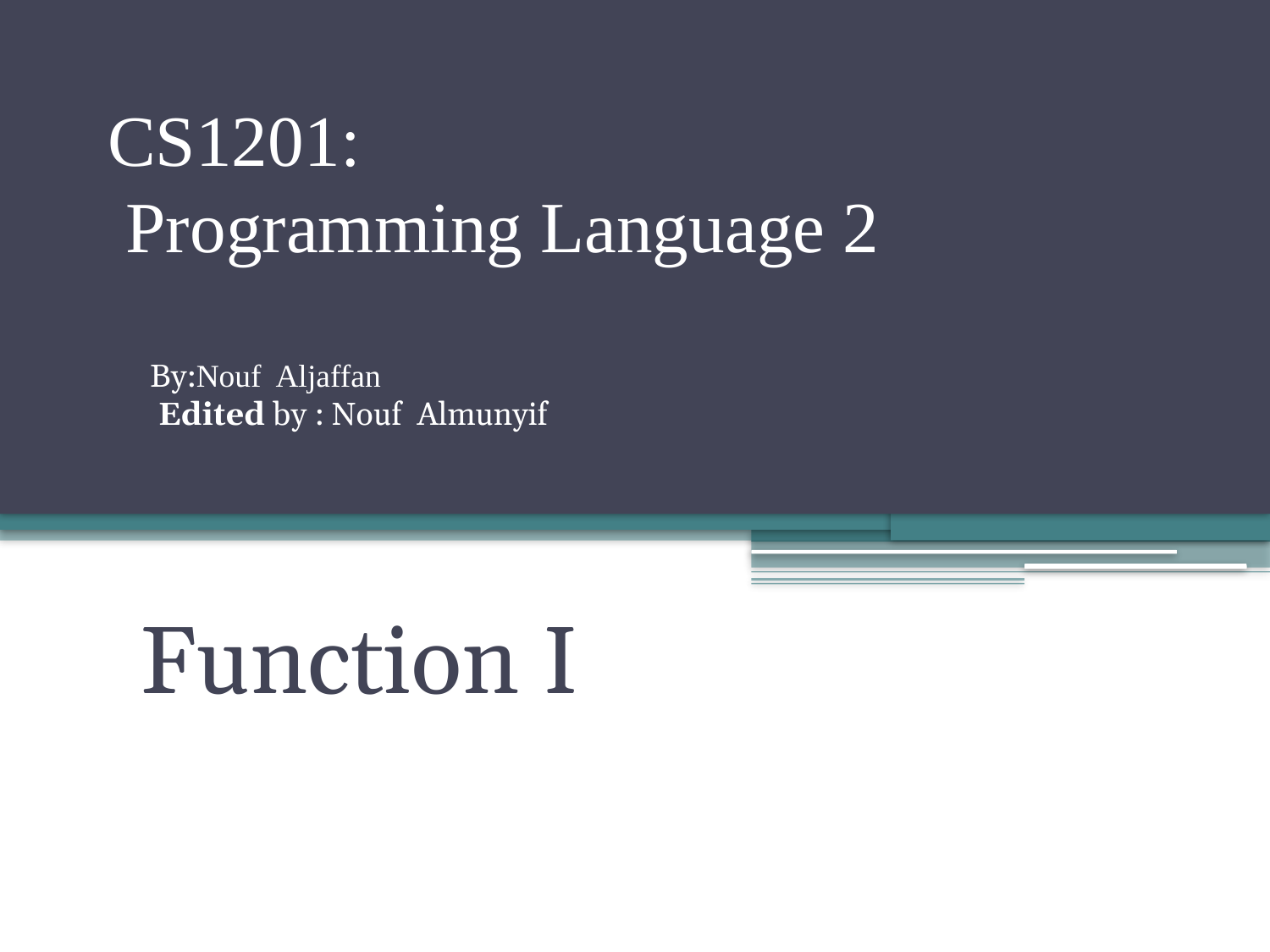

# CS1201: Programming Language 2
By:Nouf  Aljaffan
Edited by : Nouf  Almunyif
 Function I